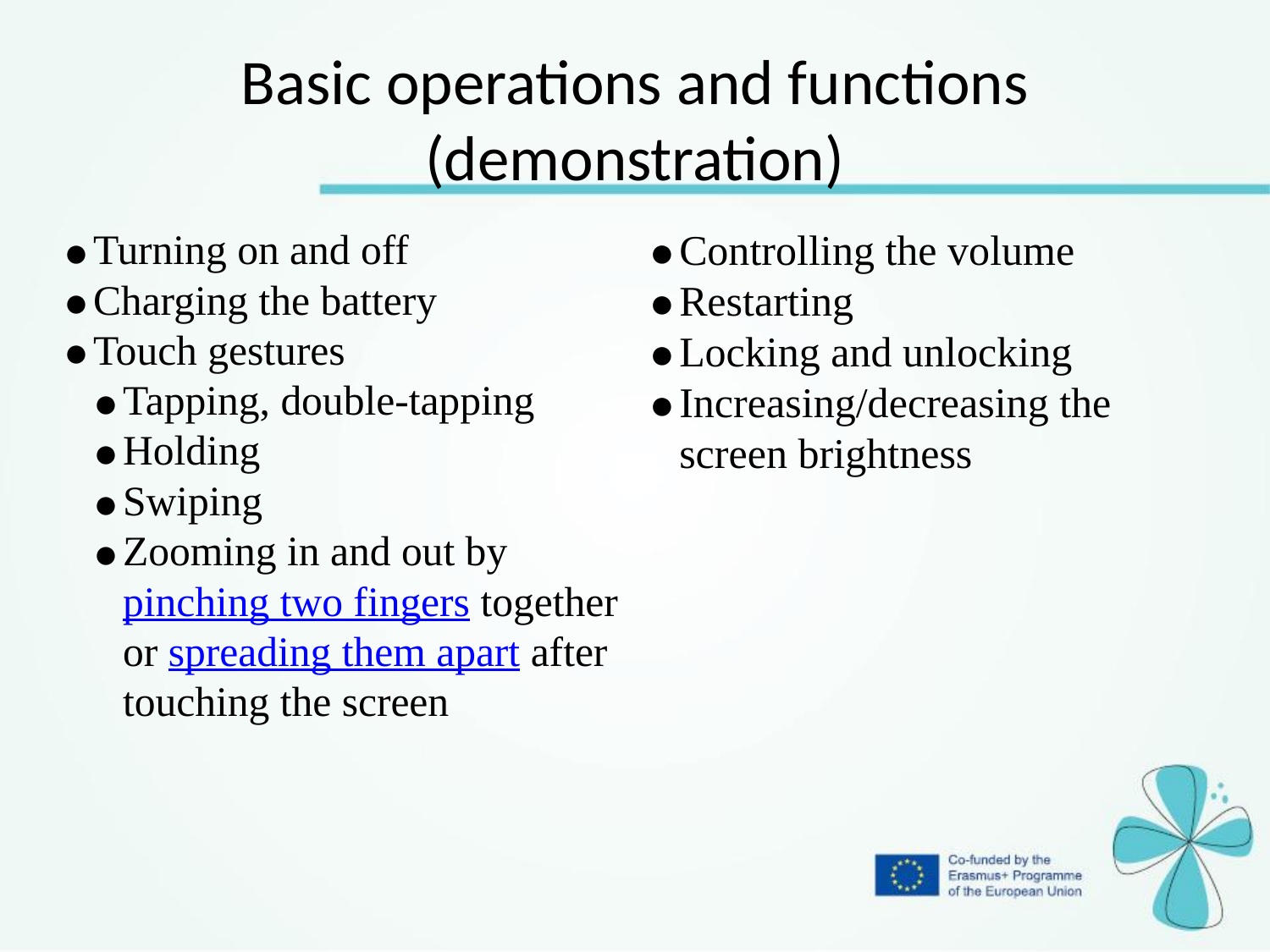

Basic operations and functions
(demonstration)
Turning on and off
Charging the battery
Touch gestures
Tapping, double-tapping
Holding
Swiping
Zooming in and out by pinching two fingers together or spreading them apart after touching the screen
Controlling the volume
Restarting
Locking and unlocking
Increasing/decreasing the screen brightness